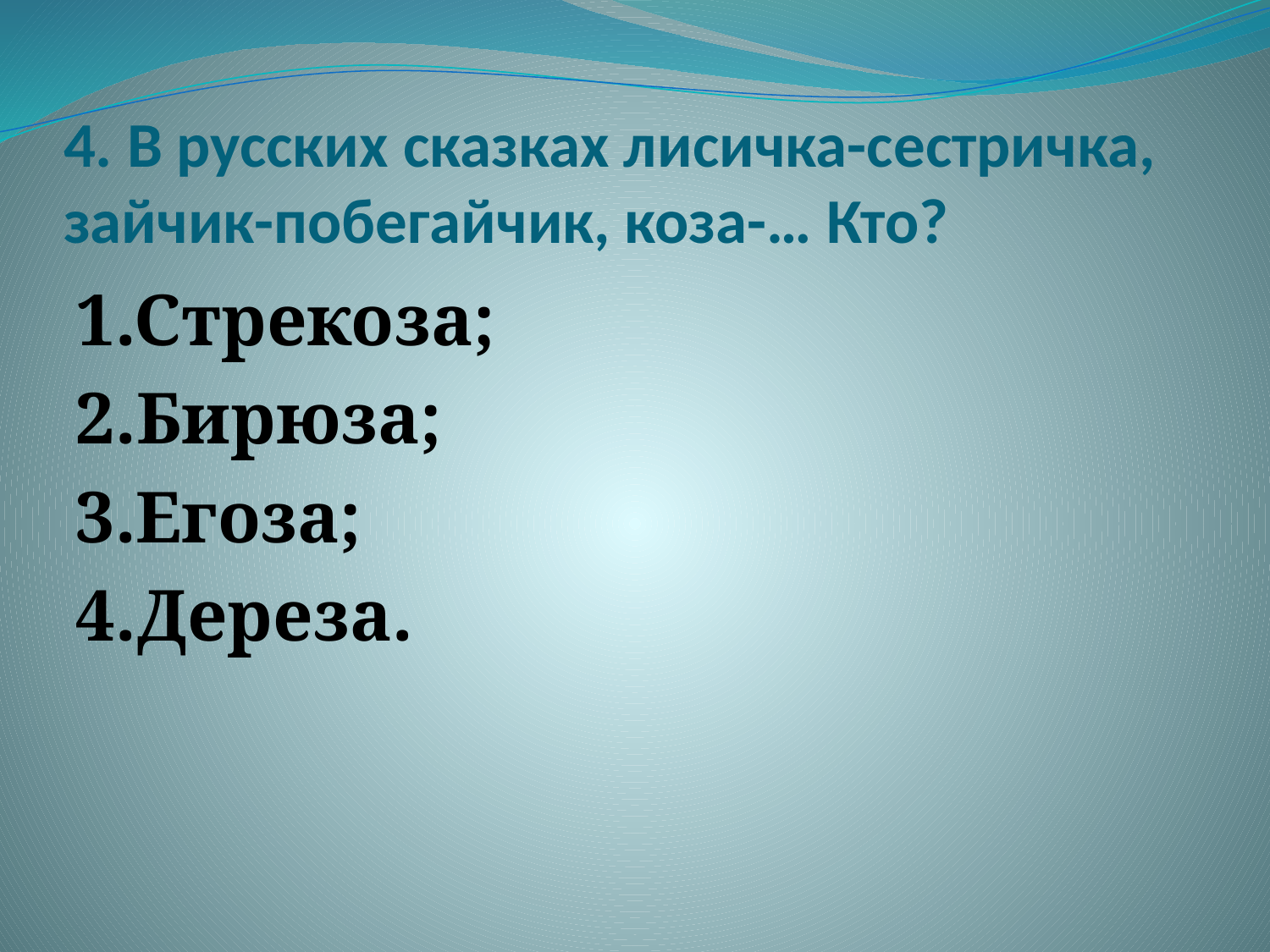

# 4. В русских сказках лисичка-сестричка, зайчик-побегайчик, коза-… Кто?
1.Стрекоза;
2.Бирюза;
3.Егоза;
4.Дереза.